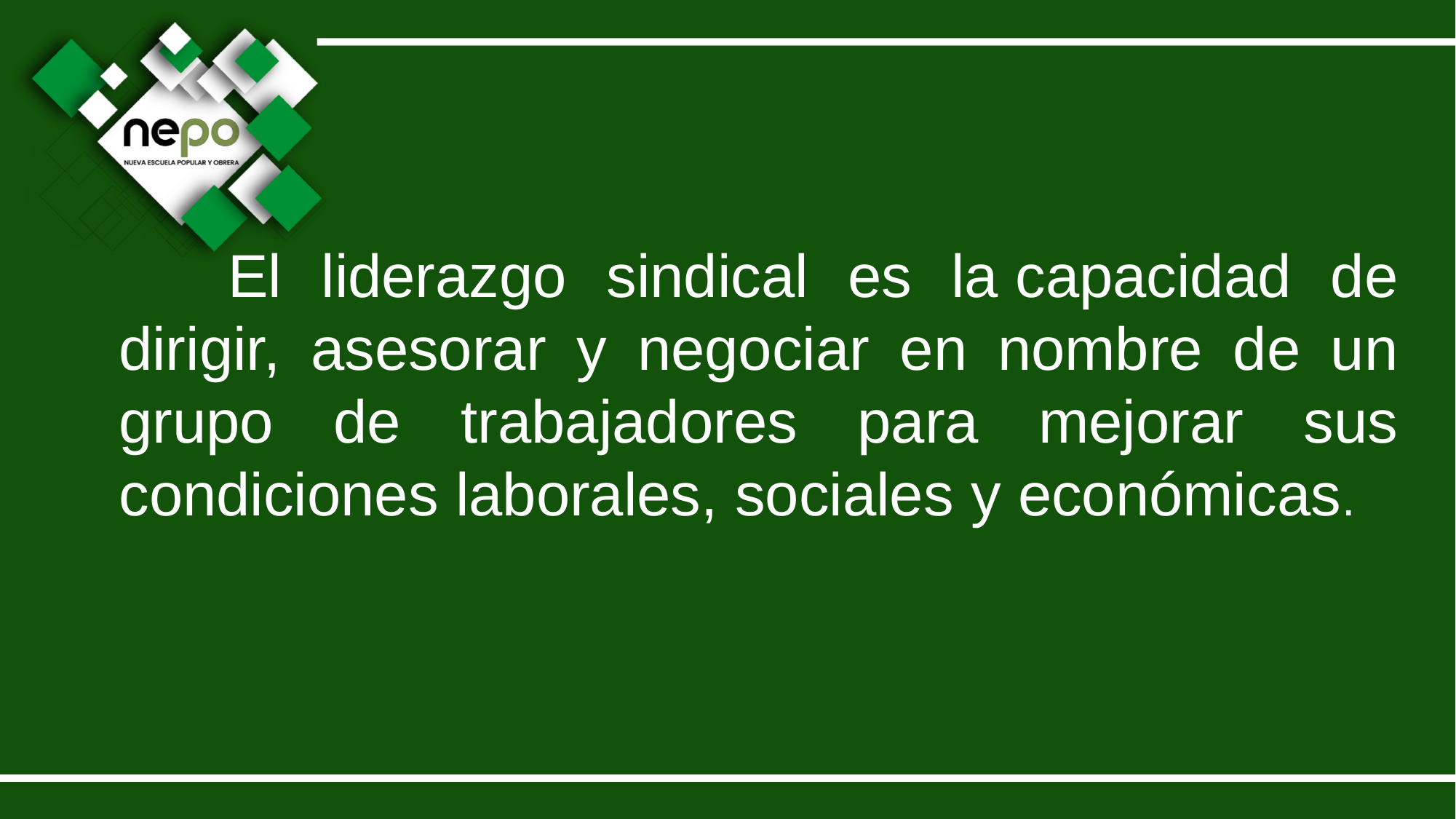

El liderazgo sindical es la capacidad de dirigir, asesorar y negociar en nombre de un grupo de trabajadores para mejorar sus condiciones laborales, sociales y económicas.